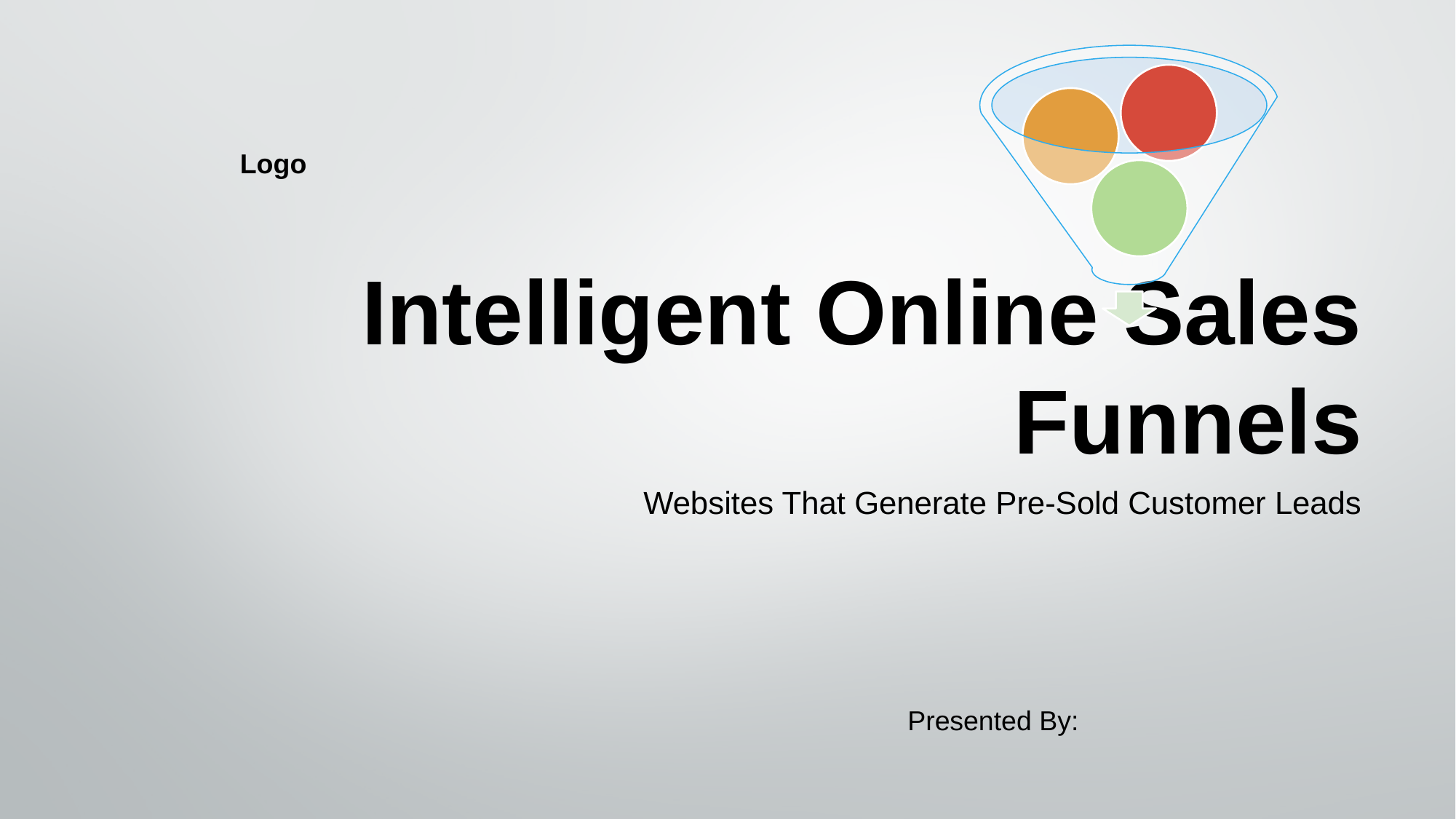

Logo
# Intelligent Online Sales Funnels
Websites That Generate Pre-Sold Customer Leads

Presented By: